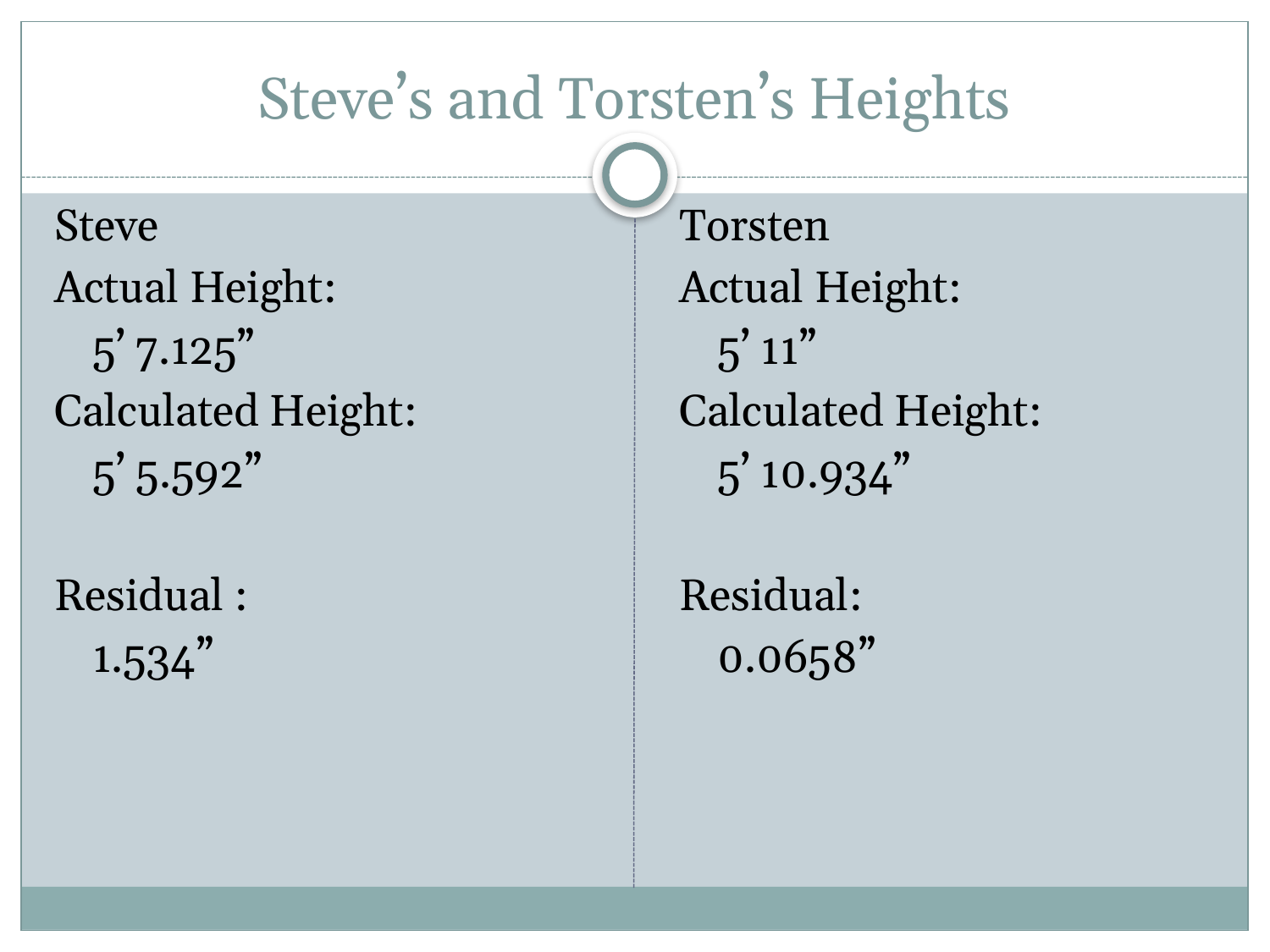

# Steve’s and Torsten’s Heights
Steve
Actual Height:
	5’ 7.125”
Calculated Height:
	5’ 5.592”

Residual :
	1.534”
Torsten
Actual Height:
	5’ 11”
Calculated Height:
	5’ 10.934”

Residual:
	0.0658”